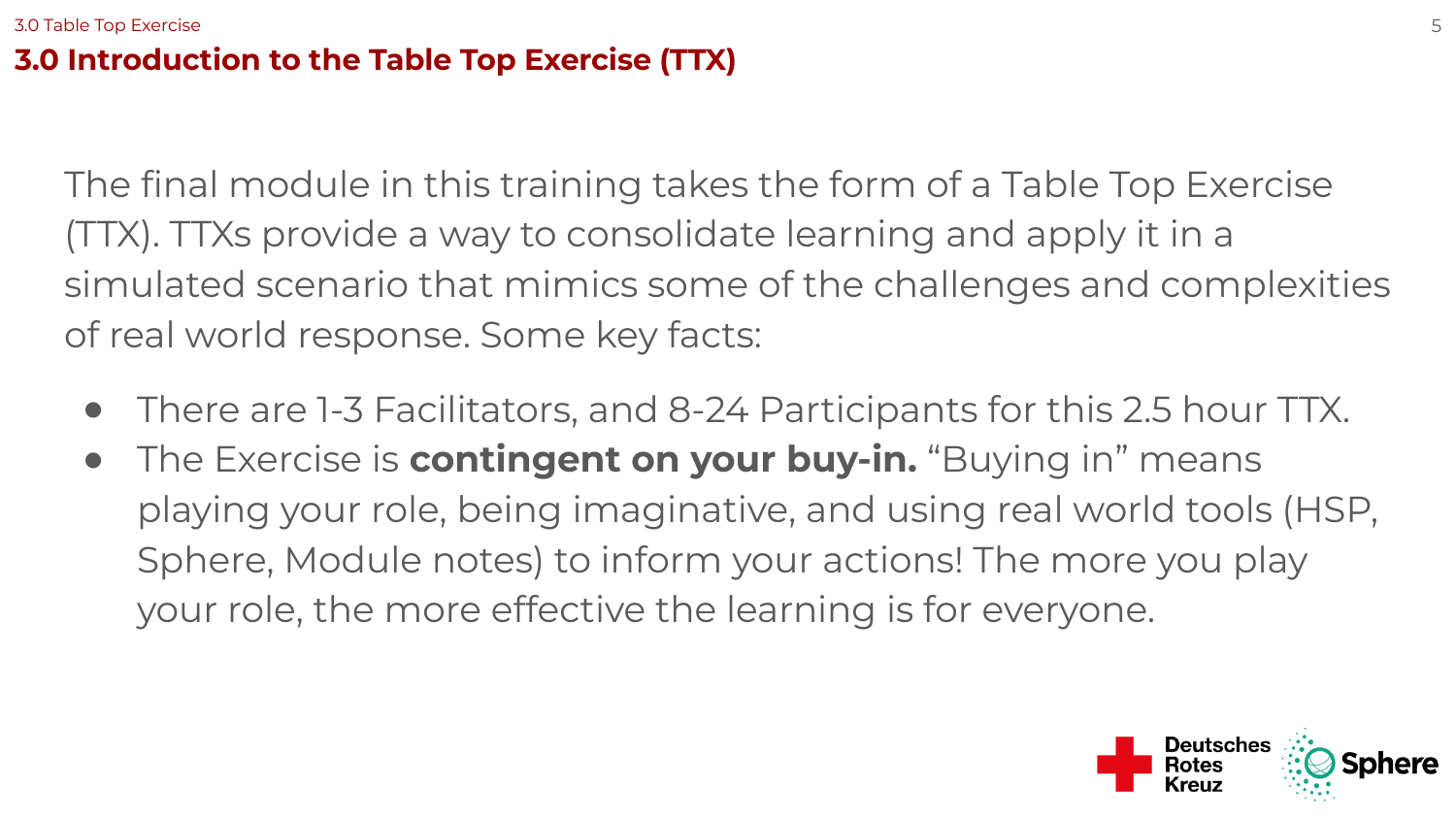

# 3.0 Table Top Exercise
3.0 Introduction to the Table Top Exercise (TTX)

5
The final module in this training takes the form of a Table Top Exercise (TTX). TTXs provide a way to consolidate learning and apply it in a simulated scenario that mimics some of the challenges and complexities of real world response. Some key facts:
There are 1-3 Facilitators, and 8-24 Participants for this 2.5 hour TTX.
The Exercise is contingent on your buy-in. “Buying in” means playing your role, being imaginative, and using real world tools (HSP, Sphere, Module notes) to inform your actions! The more you play your role, the more effective the learning is for everyone.